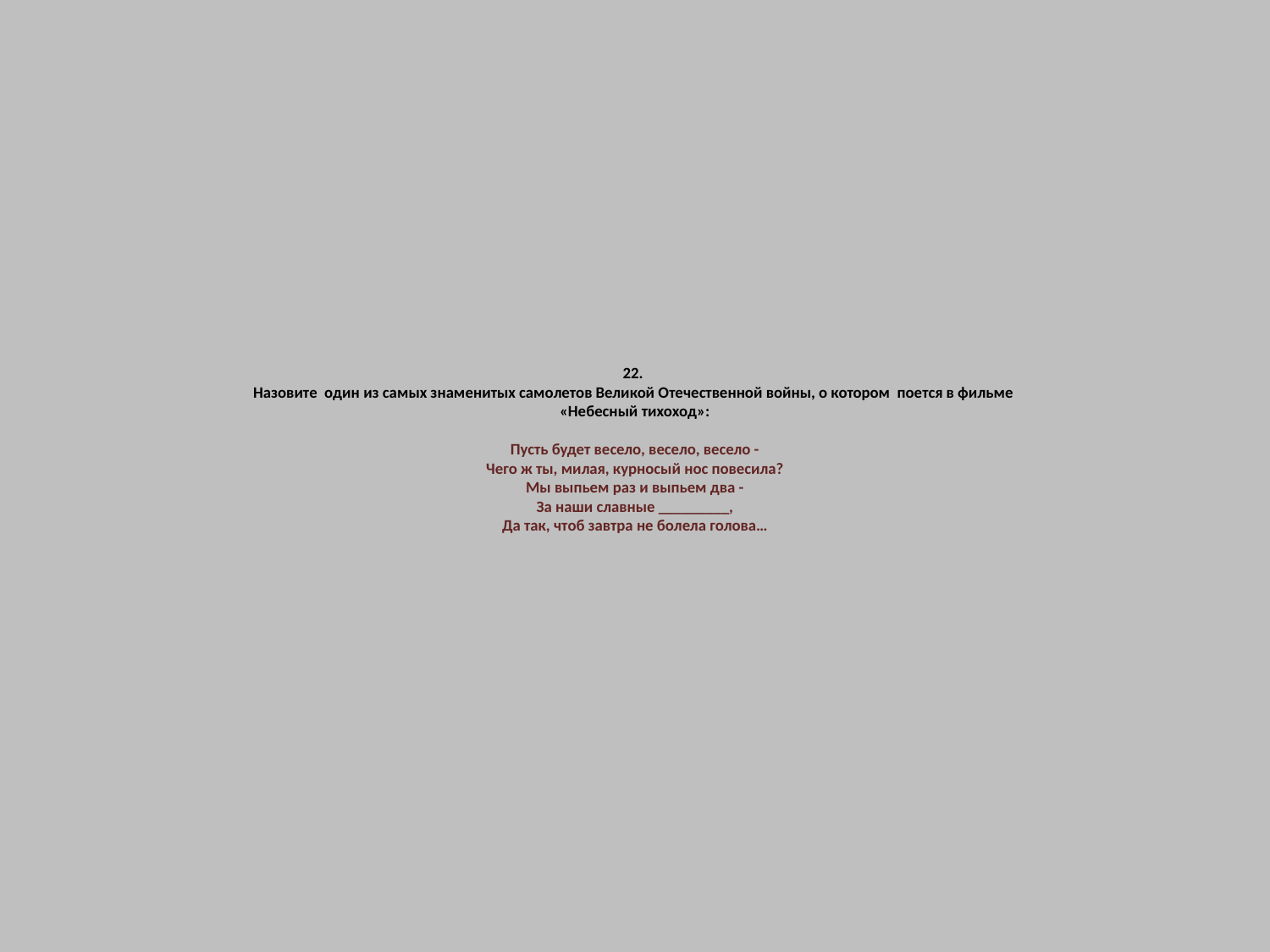

# 22. Назовите  один из самых знаменитых самолетов Великой Отечественной войны, о котором  поется в фильме «Небесный тихоход»: Пусть будет весело, весело, весело - Чего ж ты, милая, курносый нос повесила? Мы выпьем раз и выпьем два - За наши славные _________, Да так, чтоб завтра не болела голова…